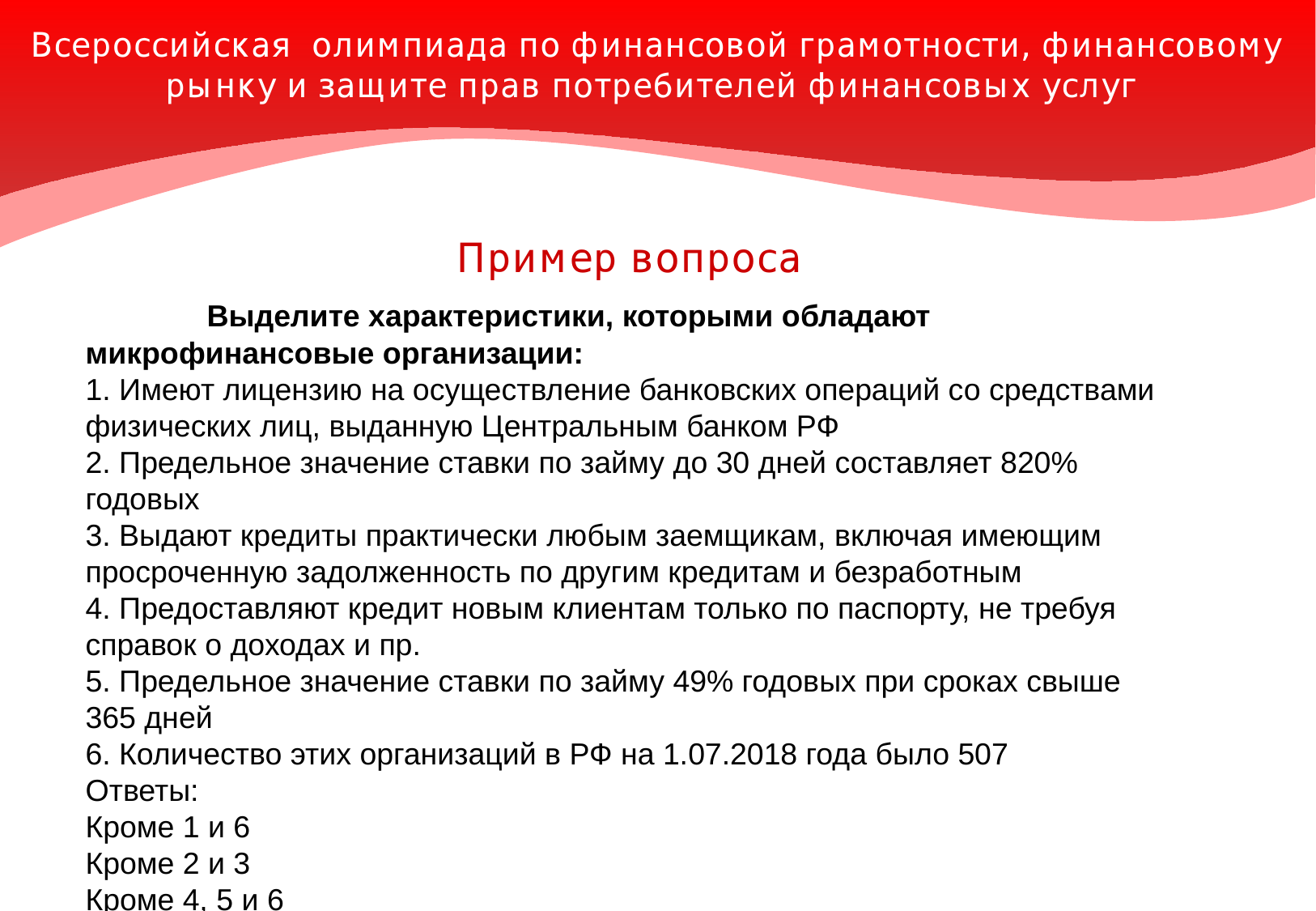

Всероссийская  олимпиада по финансовой грамотности, финансовому рынку и защите прав потребителей финансовых услуг
Пример вопроса
	Выделите характеристики, которыми обладают микрофинансовые организации:
1. Имеют лицензию на осуществление банковских операций со средствами физических лиц, выданную Центральным банком РФ
2. Предельное значение ставки по займу до 30 дней составляет 820% годовых
3. Выдают кредиты практически любым заемщикам, включая имеющим просроченную задолженность по другим кредитам и безработным
4. Предоставляют кредит новым клиентам только по паспорту, не требуя справок о доходах и пр.
5. Предельное значение ставки по займу 49% годовых при сроках свыше 365 дней
6. Количество этих организаций в РФ на 1.07.2018 года было 507
Ответы:
Кроме 1 и 6
Кроме 2 и 3
Кроме 4, 5 и 6
Все